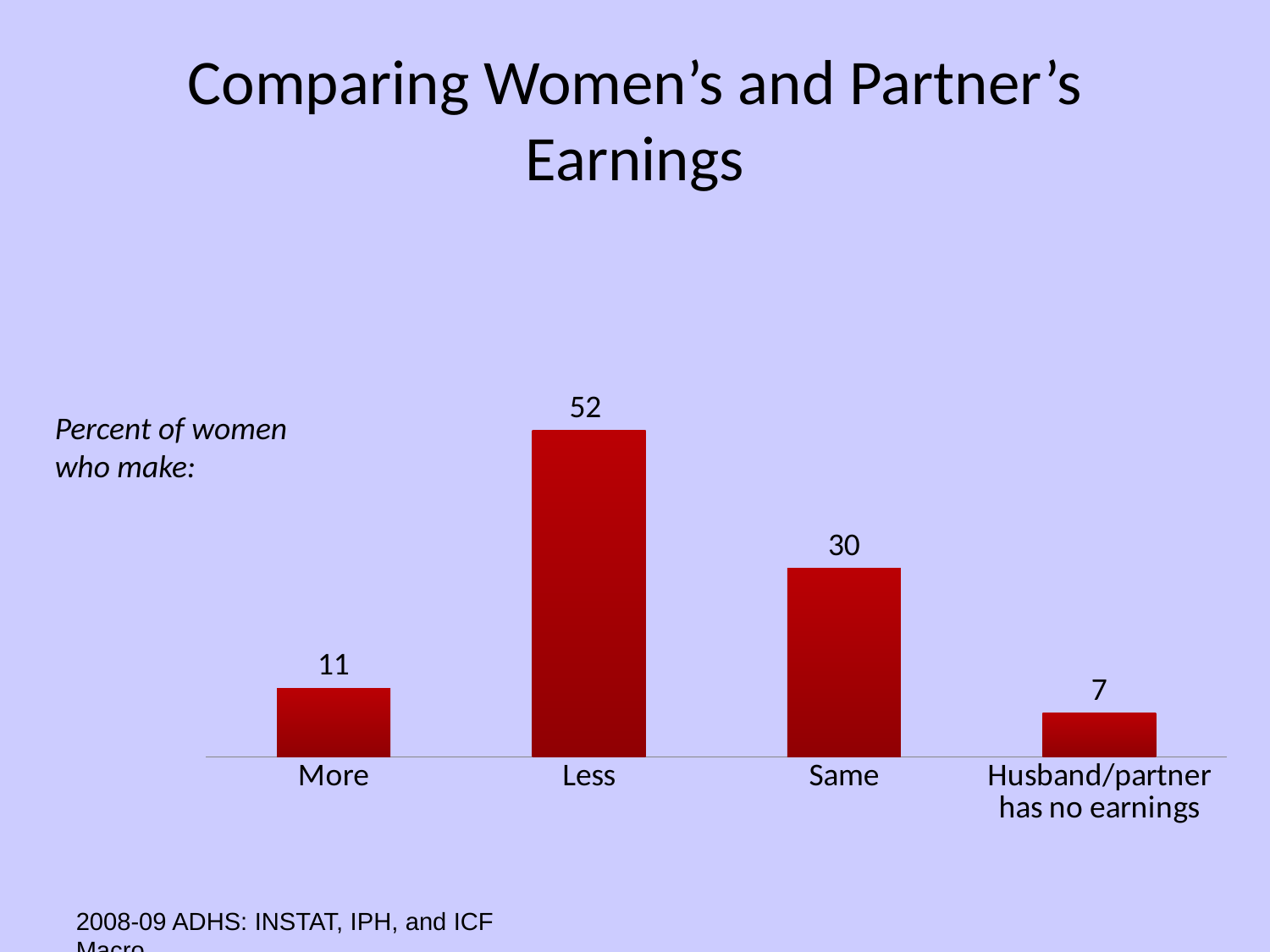

# Comparing Women’s and Partner’s Earnings

### Chart

| Category | East |
|---|---|
| More | 11.0 |
| Less | 52.0 |
| Same | 30.0 |
| Husband/partner has no earnings | 7.0 |
Percent of women who make:
2008-09 ADHS: INSTAT, IPH, and ICF Macro